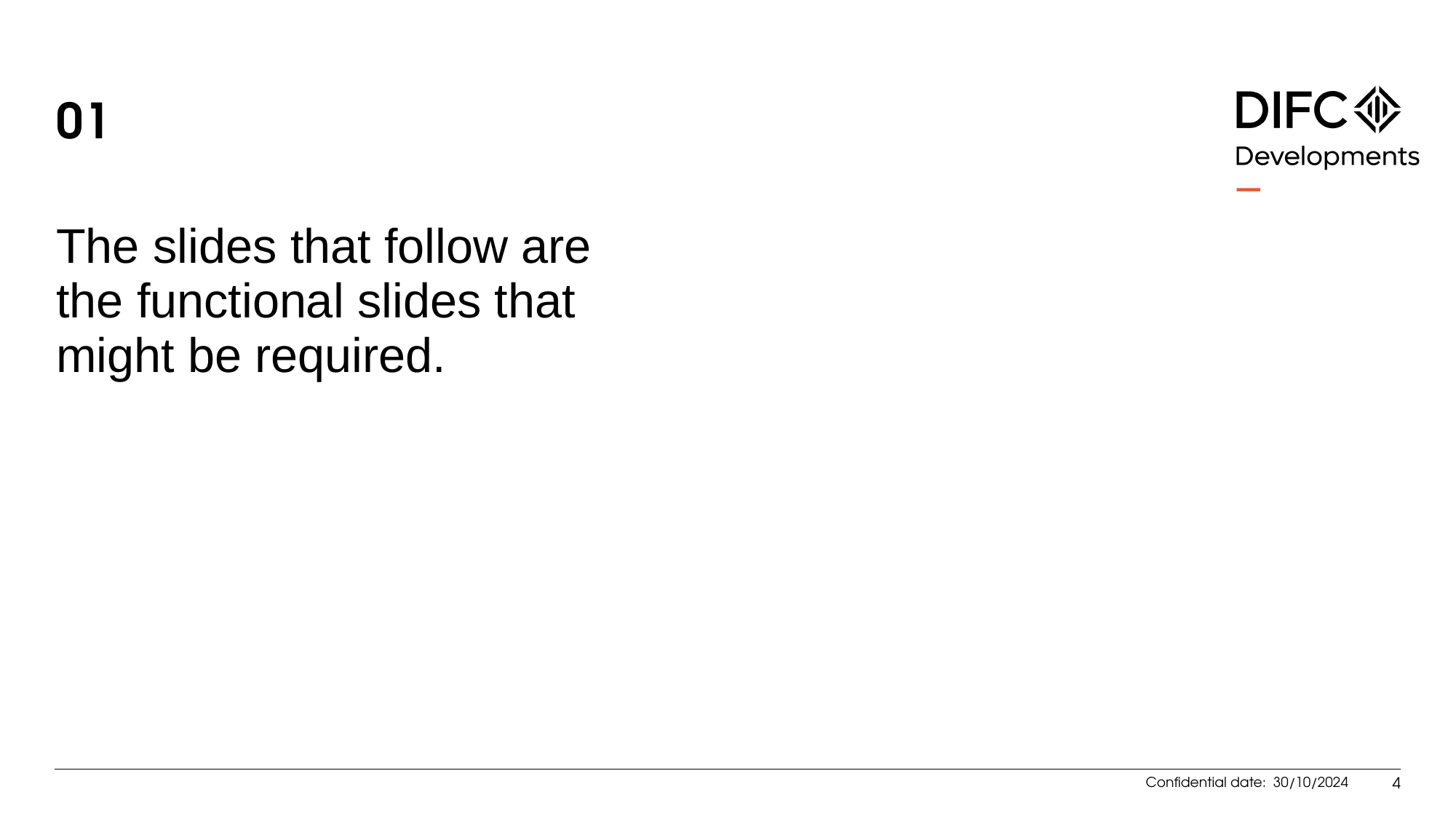

# 01
The slides that follow are
the functional slides that might be required.
4
Confidential date:
30/10/2024